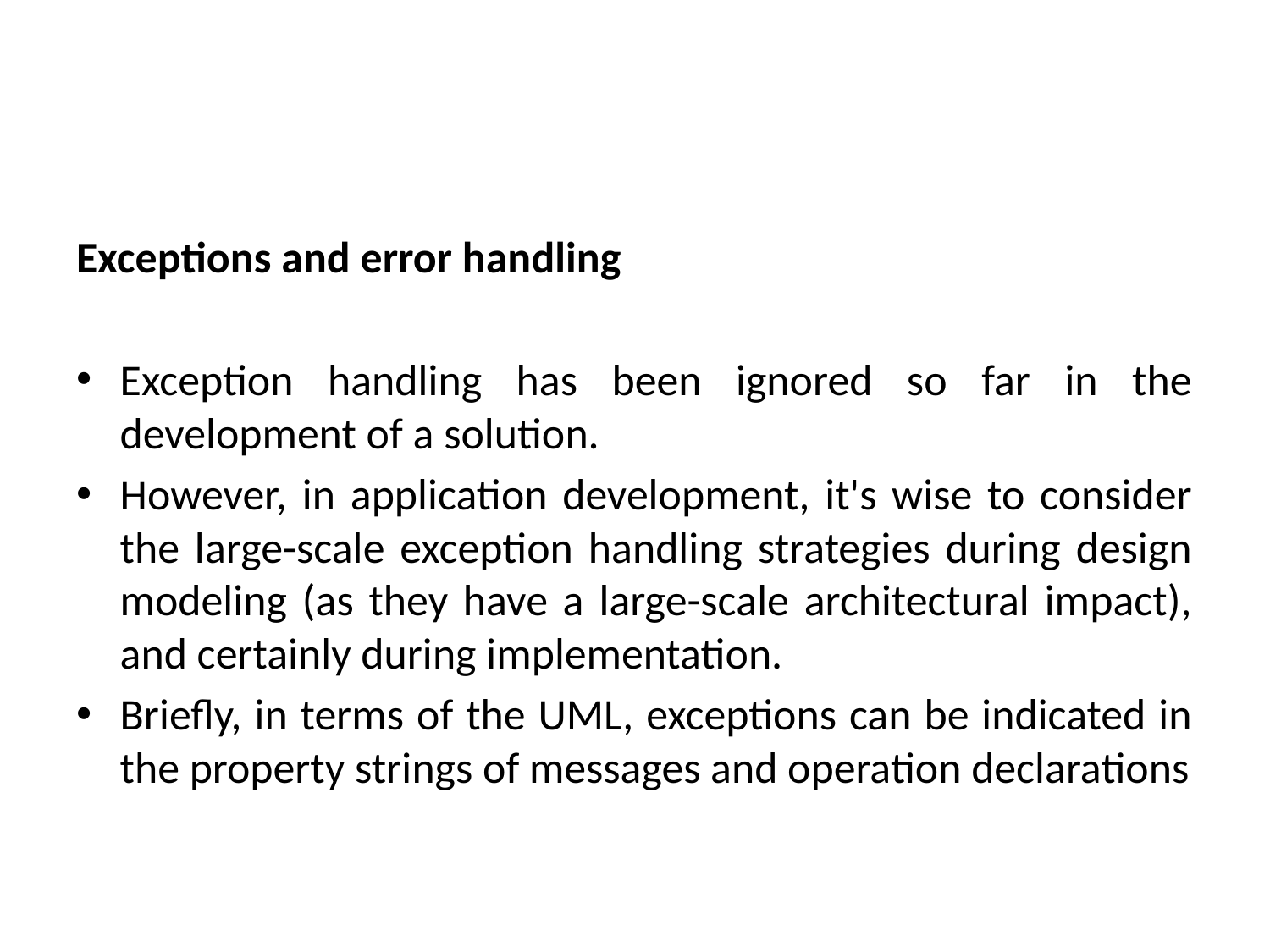

#
Exceptions and error handling

Exception handling has been ignored so far in the development of a solution.
However, in application development, it's wise to consider the large-scale exception handling strategies during design modeling (as they have a large-scale architectural impact), and certainly during implementation.
Briefly, in terms of the UML, exceptions can be indicated in the property strings of messages and operation declarations